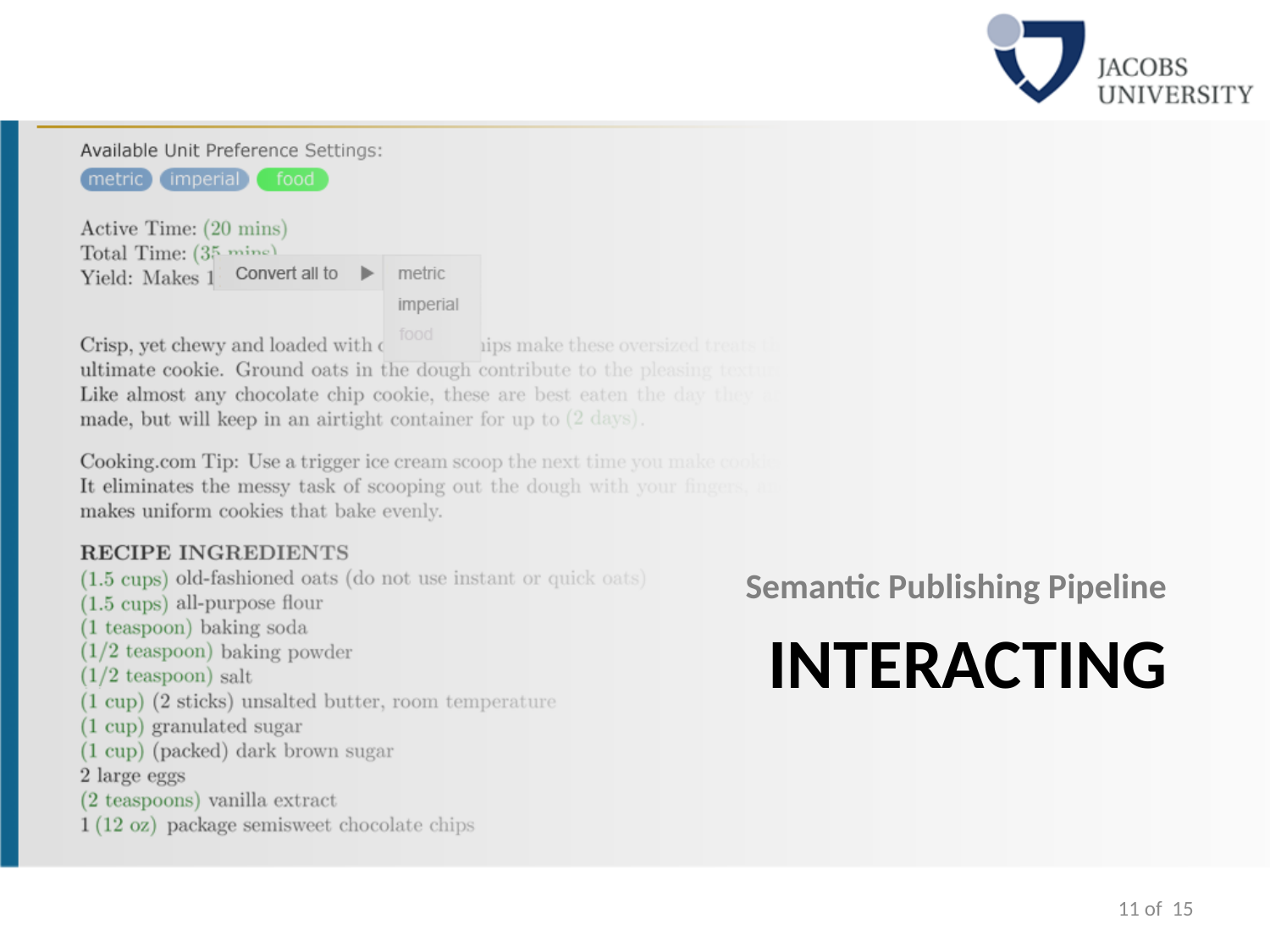

Semantic Publishing Pipeline
# InteractinG
11 of  15